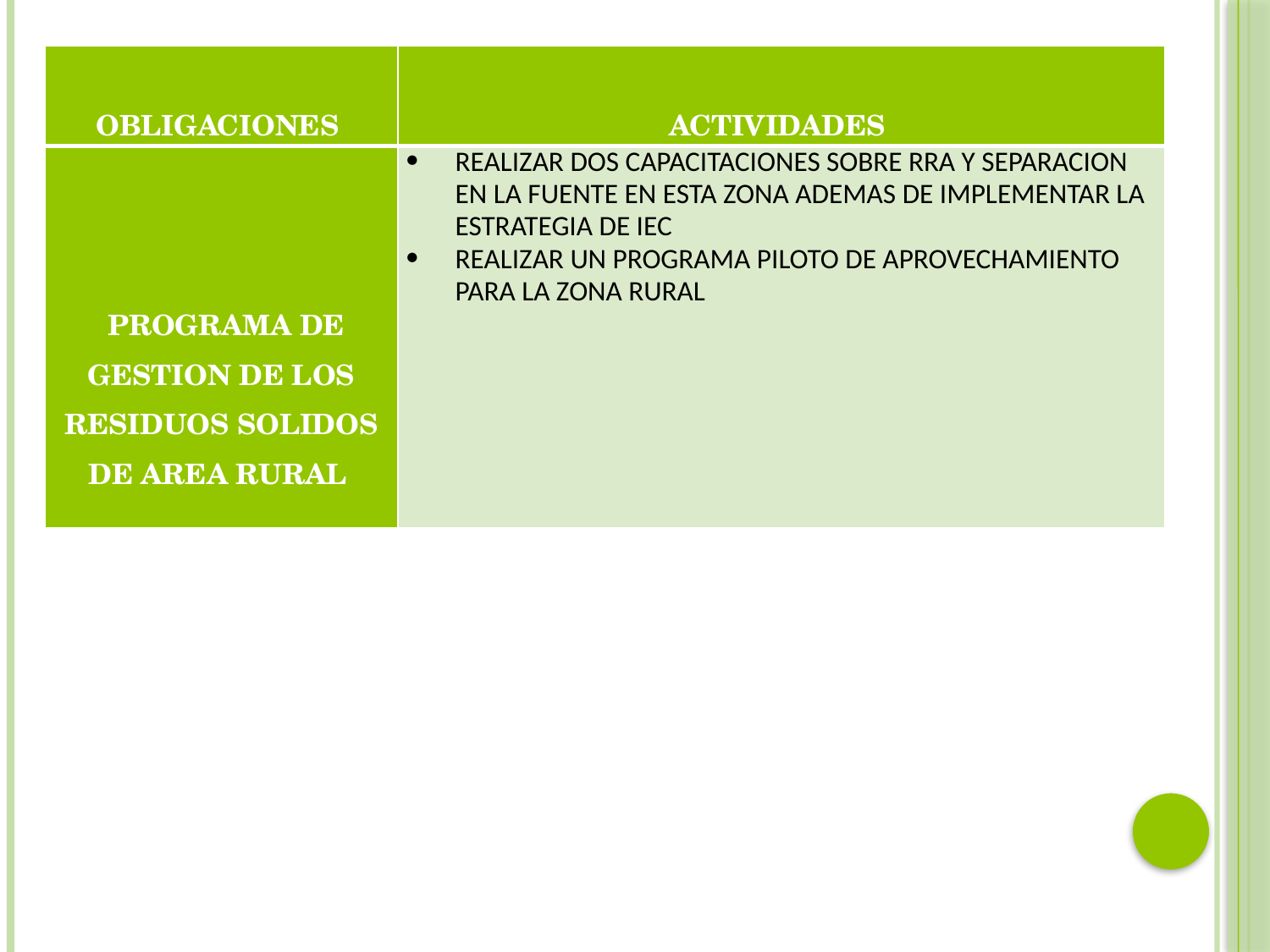

| OBLIGACIONES | ACTIVIDADES |
| --- | --- |
| PROGRAMA DE GESTION DE LOS RESIDUOS SOLIDOS DE AREA RURAL | REALIZAR DOS CAPACITACIONES SOBRE RRA Y SEPARACION EN LA FUENTE EN ESTA ZONA ADEMAS DE IMPLEMENTAR LA ESTRATEGIA DE IEC REALIZAR UN PROGRAMA PILOTO DE APROVECHAMIENTO PARA LA ZONA RURAL |